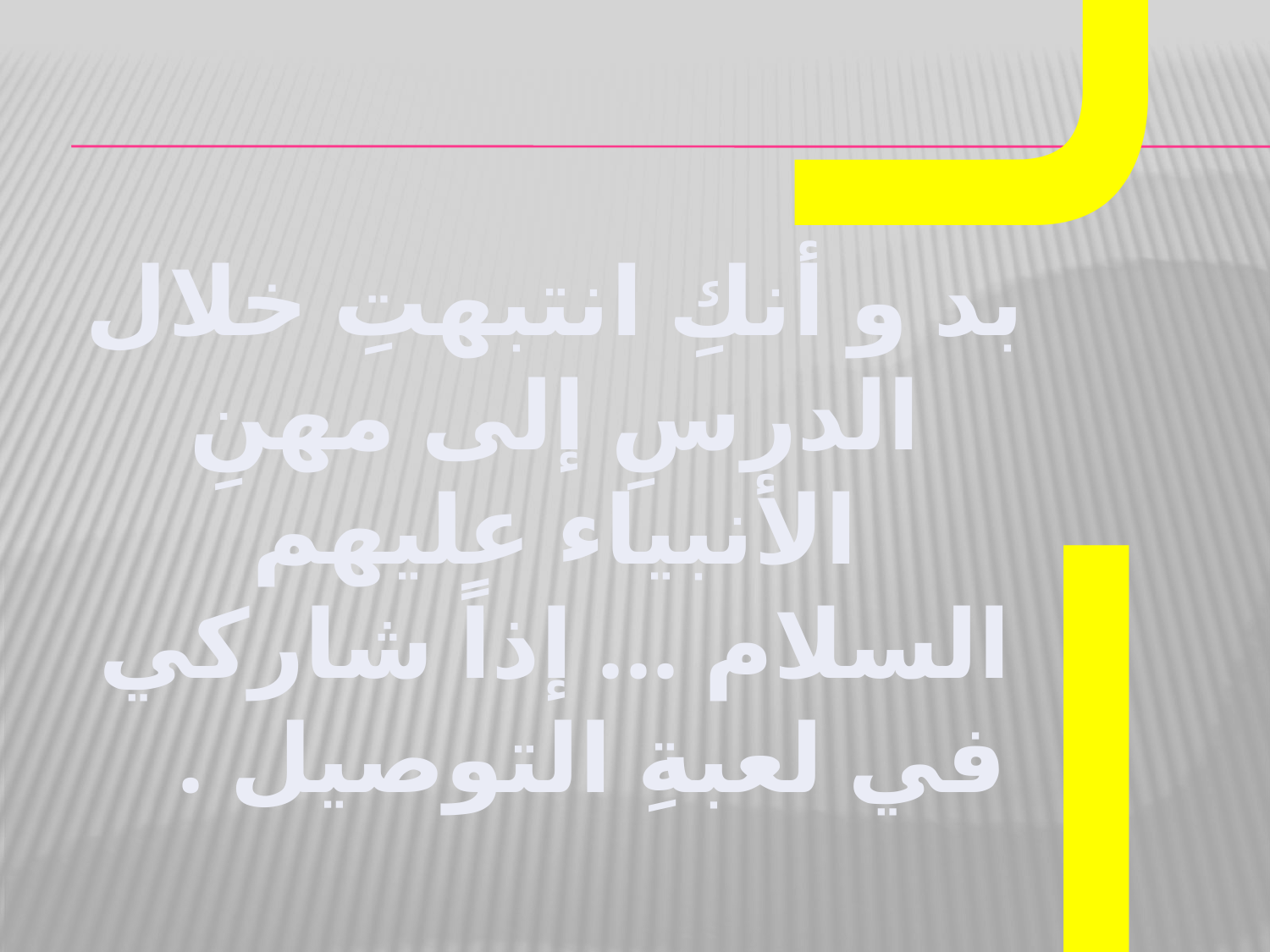

#
لا
بد و أنكِ انتبهتِ خلال الدرسِ إلى مهنِ الأنبياء عليهم السلام ... إذاً شاركي في لعبةِ التوصيل .